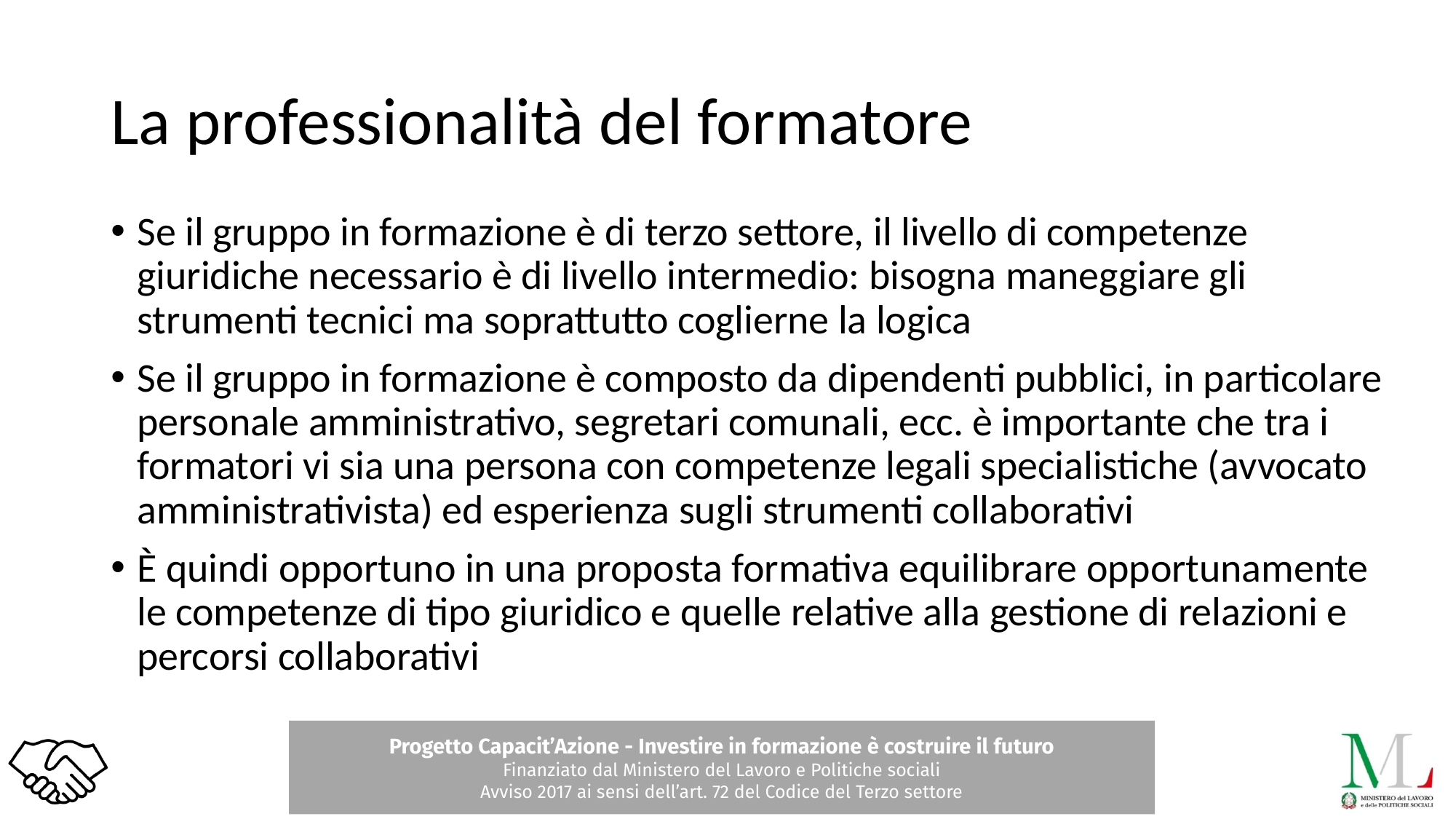

# La professionalità del formatore
Se il gruppo in formazione è di terzo settore, il livello di competenze giuridiche necessario è di livello intermedio: bisogna maneggiare gli strumenti tecnici ma soprattutto coglierne la logica
Se il gruppo in formazione è composto da dipendenti pubblici, in particolare personale amministrativo, segretari comunali, ecc. è importante che tra i formatori vi sia una persona con competenze legali specialistiche (avvocato amministrativista) ed esperienza sugli strumenti collaborativi
È quindi opportuno in una proposta formativa equilibrare opportunamente le competenze di tipo giuridico e quelle relative alla gestione di relazioni e percorsi collaborativi